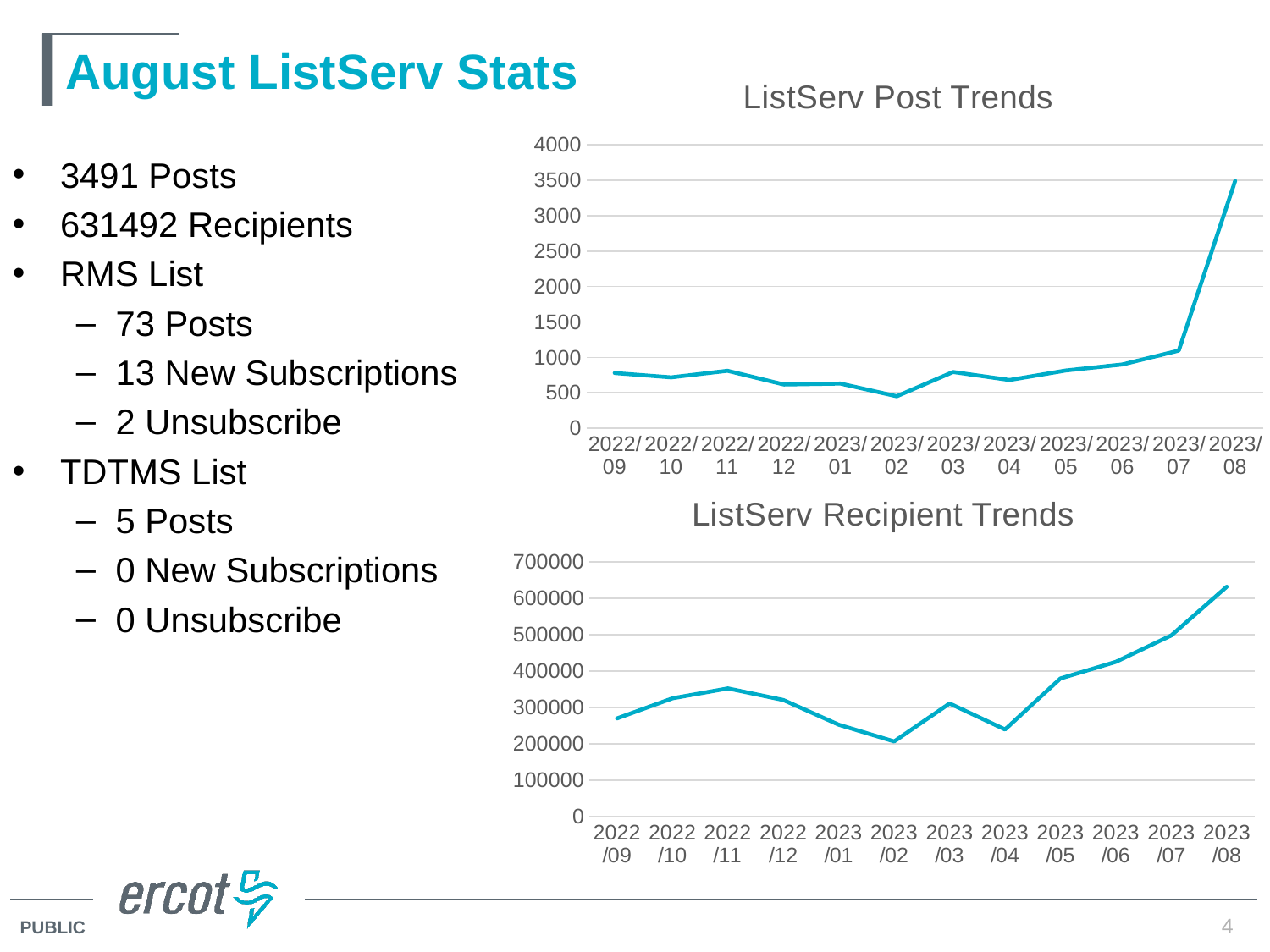

# August ListServ Stats

### Chart: ListServ Post Trends

| Category | Series 2 |
|---|---|
| 2022/09 | 779.0 |
| 2022/10 | 718.0 |
| 2022/11 | 811.0 |
| 2022/12 | 617.0 |
| 2023/01 | 630.0 |
| 2023/02 | 451.0 |
| 2023/03 | 794.0 |
| 2023/04 | 680.0 |
| 2023/05 | 815.0 |
| 2023/06 | 900.0 |
| 2023/07 | 1096.0 |
| 2023/08 | 3491.0 |
3491 Posts
631492 Recipients
RMS List
73 Posts
13 New Subscriptions
2 Unsubscribe
TDTMS List
5 Posts
0 New Subscriptions
0 Unsubscribe

### Chart: ListServ Recipient Trends

| Category | Series 2 |
|---|---|
| 2022/09 | 270067.0 |
| 2022/10 | 325190.0 |
| 2022/11 | 352283.0 |
| 2022/12 | 320460.0 |
| 2023/01 | 252632.0 |
| 2023/02 | 206836.0 |
| 2023/03 | 311095.0 |
| 2023/04 | 239609.0 |
| 2023/05 | 379601.0 |
| 2023/06 | 425426.0 |
| 2023/07 | 497967.0 |
| 2023/08 | 631492.0 |
4